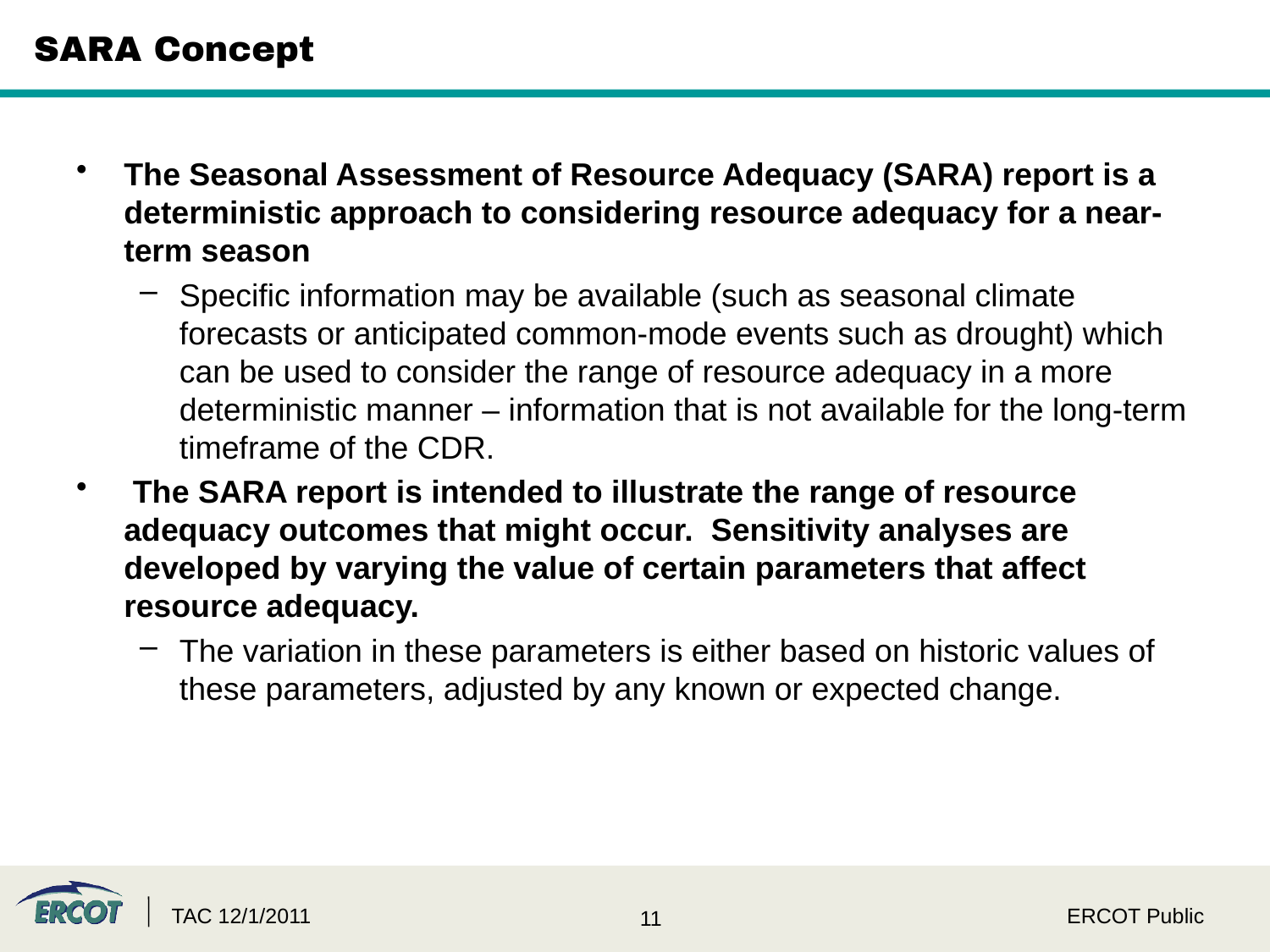

# SARA Concept
The Seasonal Assessment of Resource Adequacy (SARA) report is a deterministic approach to considering resource adequacy for a near-term season
Specific information may be available (such as seasonal climate forecasts or anticipated common-mode events such as drought) which can be used to consider the range of resource adequacy in a more deterministic manner – information that is not available for the long-term timeframe of the CDR.
 The SARA report is intended to illustrate the range of resource adequacy outcomes that might occur.  Sensitivity analyses are developed by varying the value of certain parameters that affect resource adequacy.
The variation in these parameters is either based on historic values of these parameters, adjusted by any known or expected change.

TAC 12/1/2011
ERCOT Public